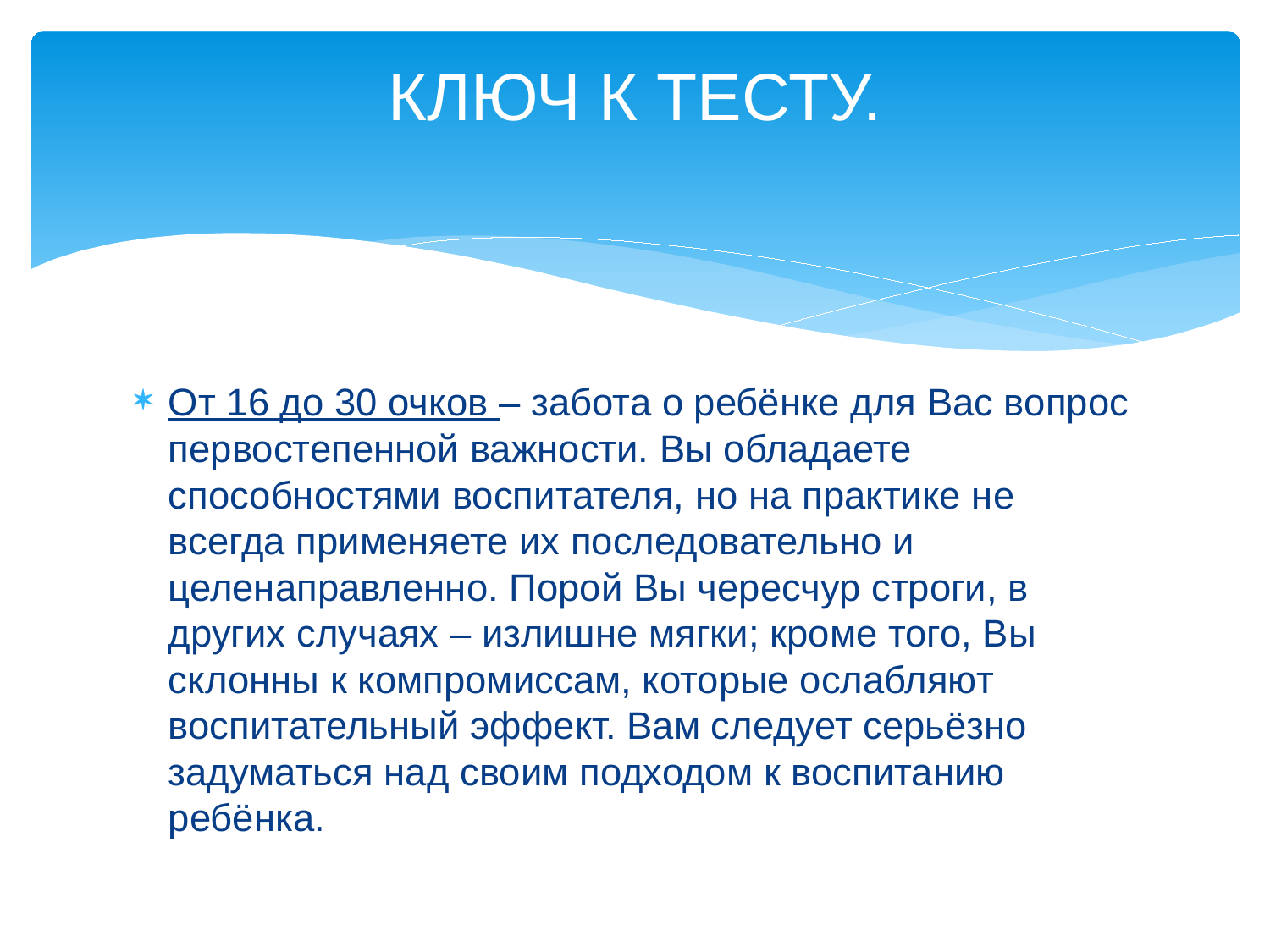

# КЛЮЧ К ТЕСТУ.
От 16 до 30 очков – забота о ребёнке для Вас вопрос первостепенной важности. Вы обладаете способностями воспитателя, но на практике не всегда применяете их последовательно и целенаправленно. Порой Вы чересчур строги, в других случаях – излишне мягки; кроме того, Вы склонны к компромиссам, которые ослабляют воспитательный эффект. Вам следует серьёзно задуматься над своим подходом к воспитанию ребёнка.